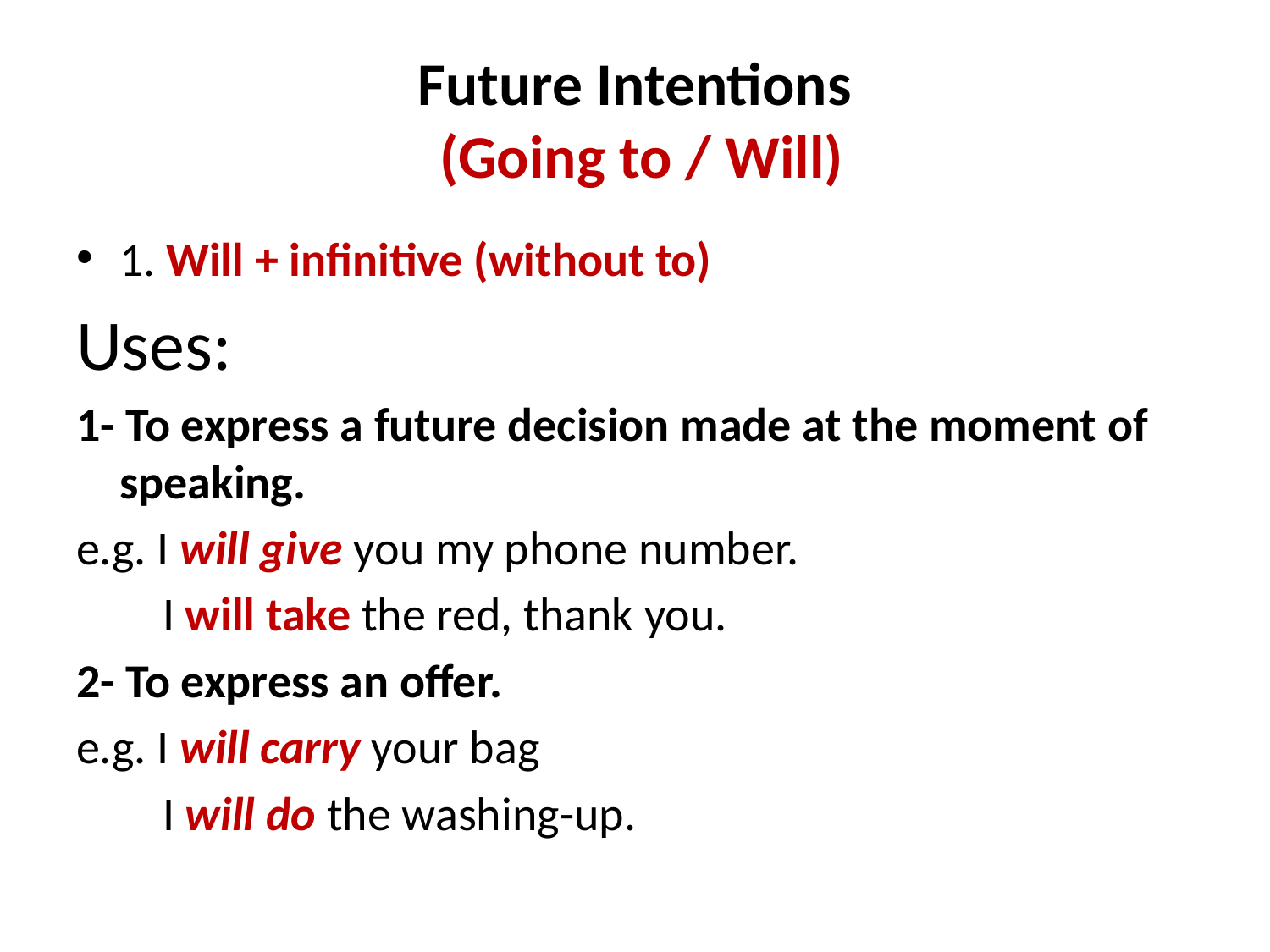

# Future Intentions (Going to / Will)
1. Will + infinitive (without to)
Uses:
1- To express a future decision made at the moment of speaking.
e.g. I will give you my phone number.
        I will take the red, thank you.
2- To express an offer.
e.g. I will carry your bag
        I will do the washing-up.